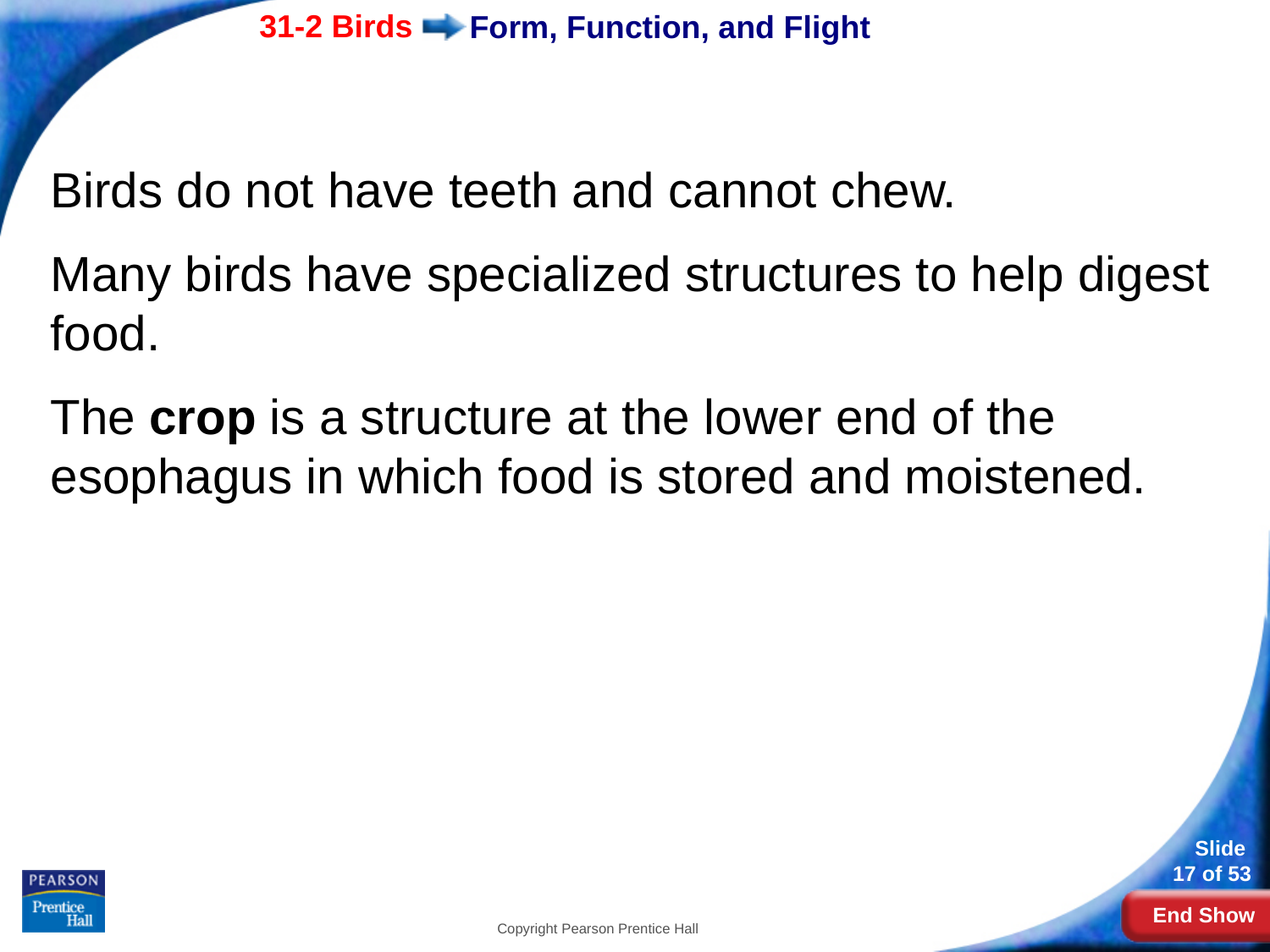

# Form, Function, and Flight
Birds do not have teeth and cannot chew.
Many birds have specialized structures to help digest food.
The crop is a structure at the lower end of the esophagus in which food is stored and moistened.
Copyright Pearson Prentice Hall